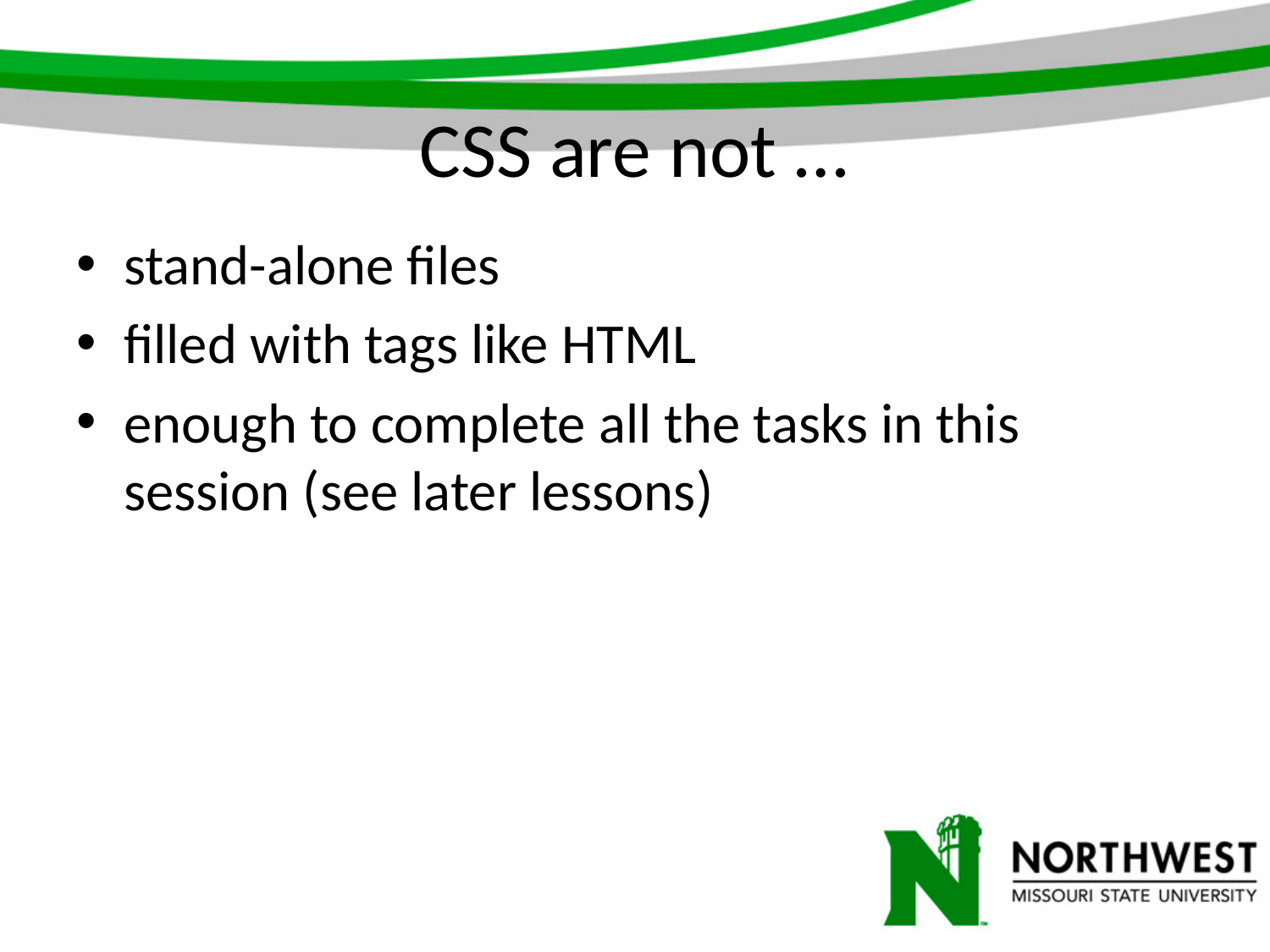

# CSS are not …
stand-alone files
filled with tags like HTML
enough to complete all the tasks in this session (see later lessons)